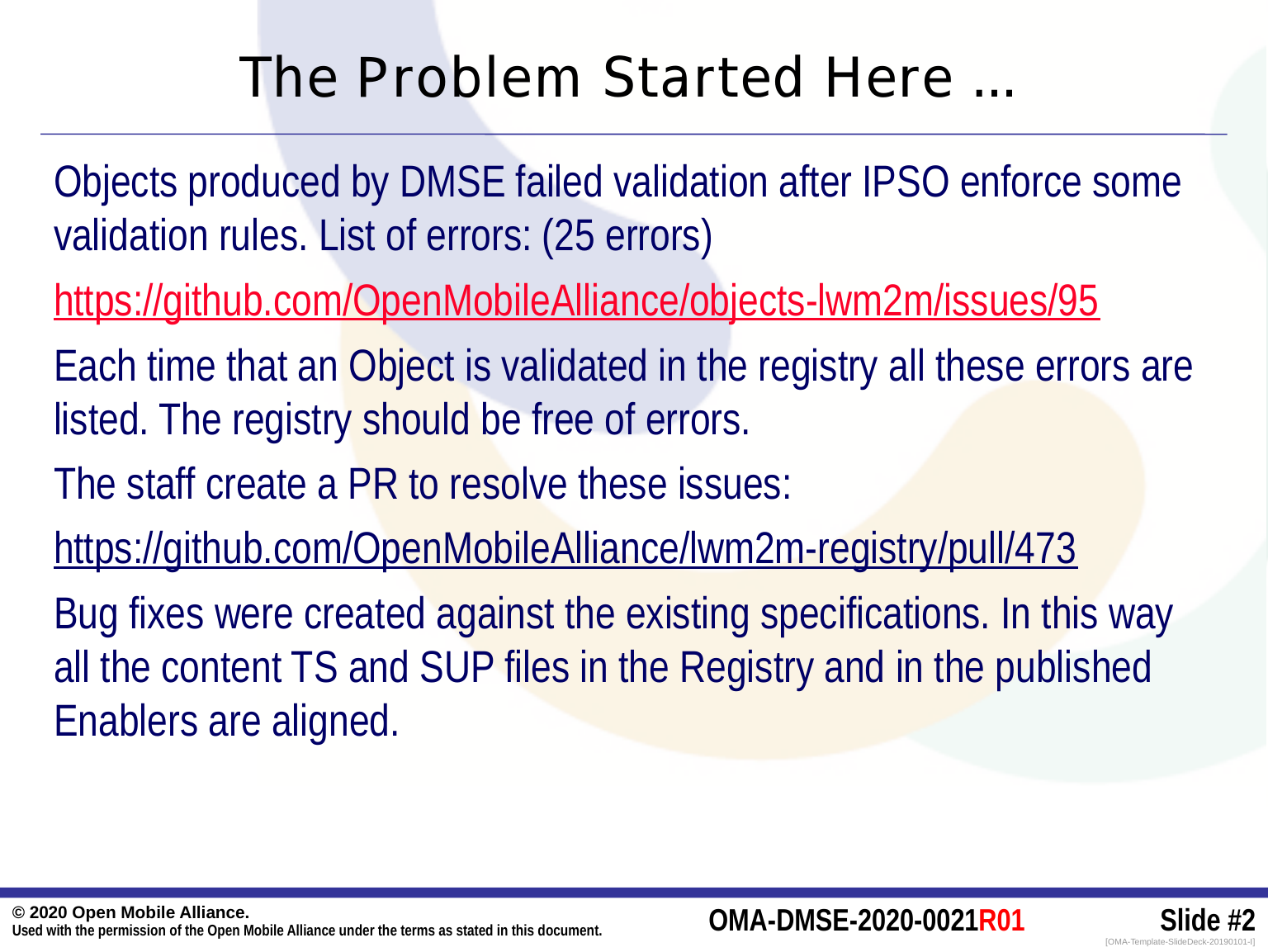

# The Problem Started Here …
Objects produced by DMSE failed validation after IPSO enforce some validation rules. List of errors: (25 errors)
https://github.com/OpenMobileAlliance/objects-lwm2m/issues/95
Each time that an Object is validated in the registry all these errors are listed. The registry should be free of errors.
The staff create a PR to resolve these issues:
https://github.com/OpenMobileAlliance/lwm2m-registry/pull/473
Bug fixes were created against the existing specifications. In this way all the content TS and SUP files in the Registry and in the published Enablers are aligned.